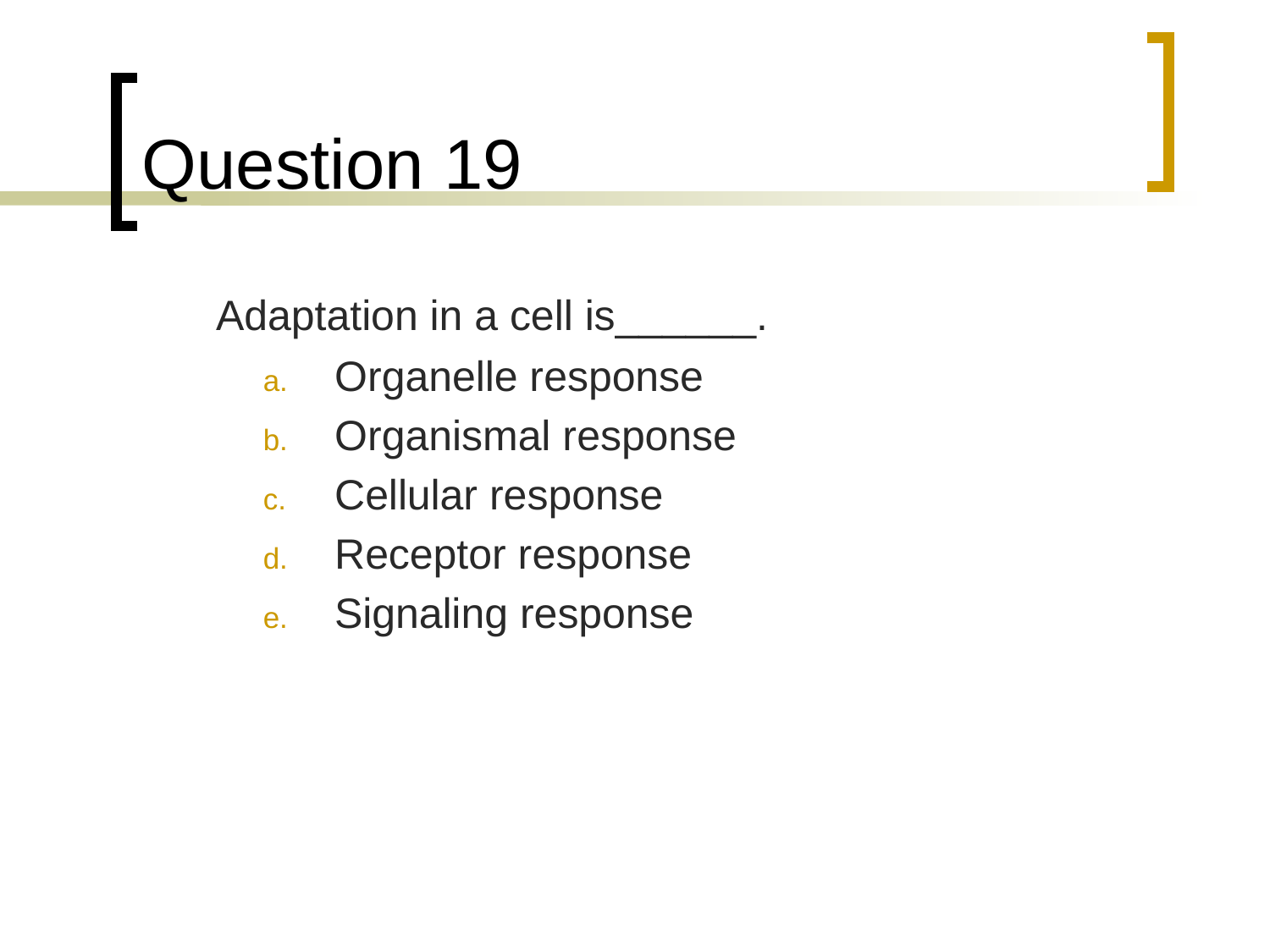

# Question 19
	Adaptation in a cell is______.
Organelle response
Organismal response
Cellular response
Receptor response
Signaling response